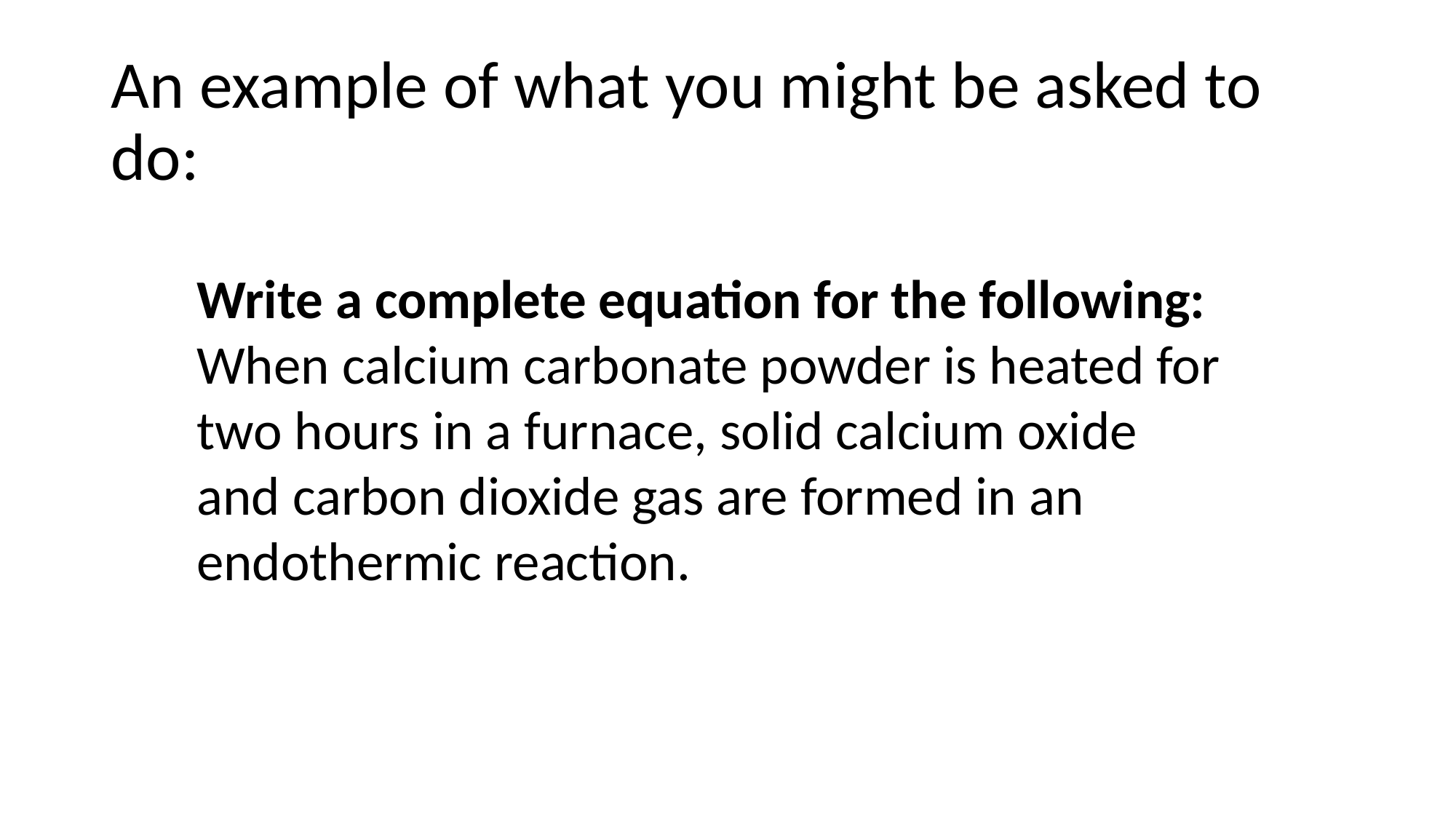

# An example of what you might be asked to do:
Write a complete equation for the following:
When calcium carbonate powder is heated for two hours in a furnace, solid calcium oxide and carbon dioxide gas are formed in an endothermic reaction.